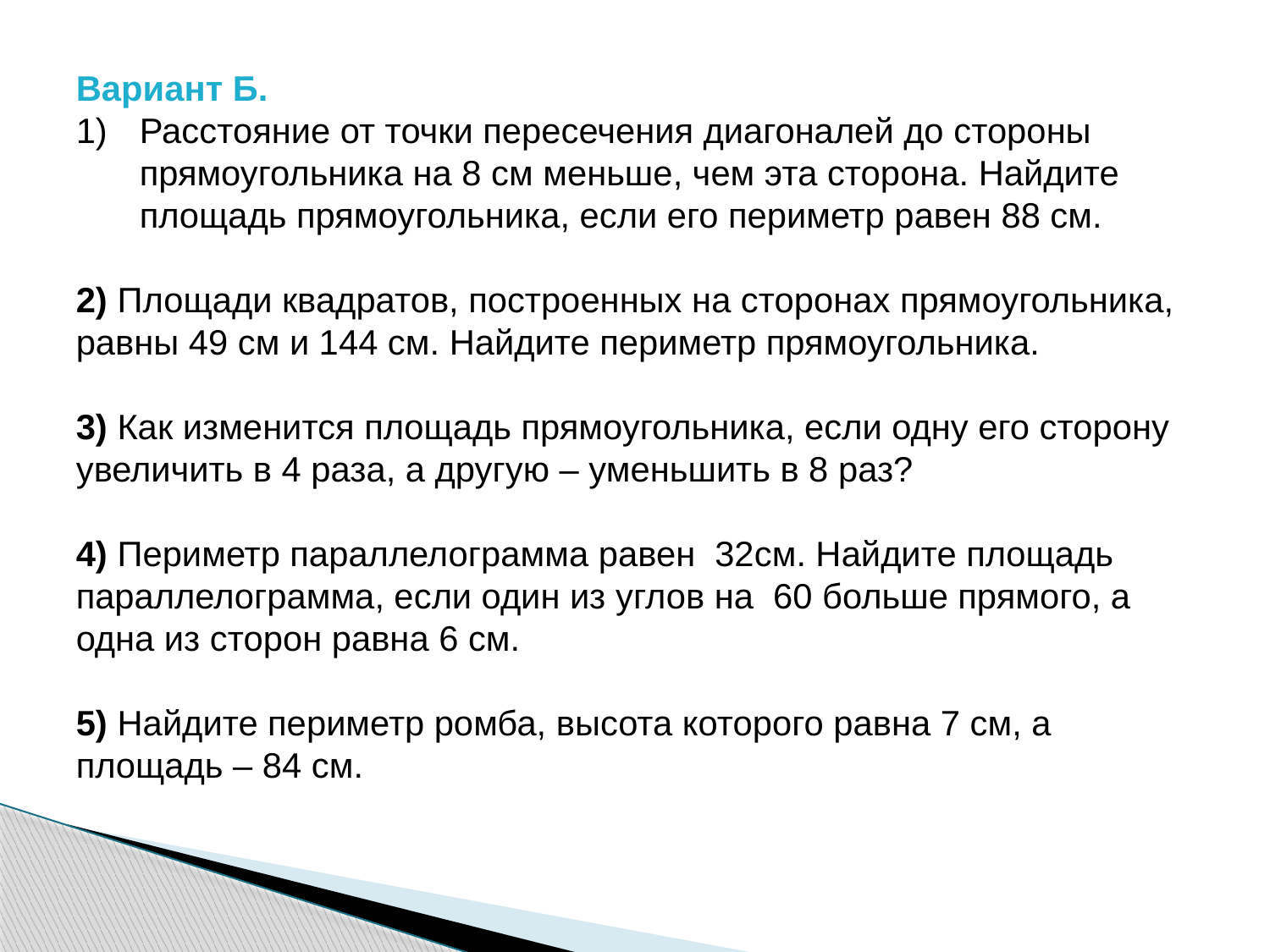

Вариант Б.
Расстояние от точки пересечения диагоналей до стороны    прямоугольника на 8 см меньше, чем эта сторона. Найдите площадь прямоугольника, если его периметр равен 88 см.

2) Площади квадратов, построенных на сторонах прямоугольника, равны 49 см и 144 см. Найдите периметр прямоугольника.

3) Как изменится площадь прямоугольника, если одну его сторону увеличить в 4 раза, а другую – уменьшить в 8 раз?

4) Периметр параллелограмма равен  32см. Найдите площадь параллелограмма, если один из углов на  60 больше прямого, а одна из сторон равна 6 см.

5) Найдите периметр ромба, высота которого равна 7 см, а площадь – 84 см.